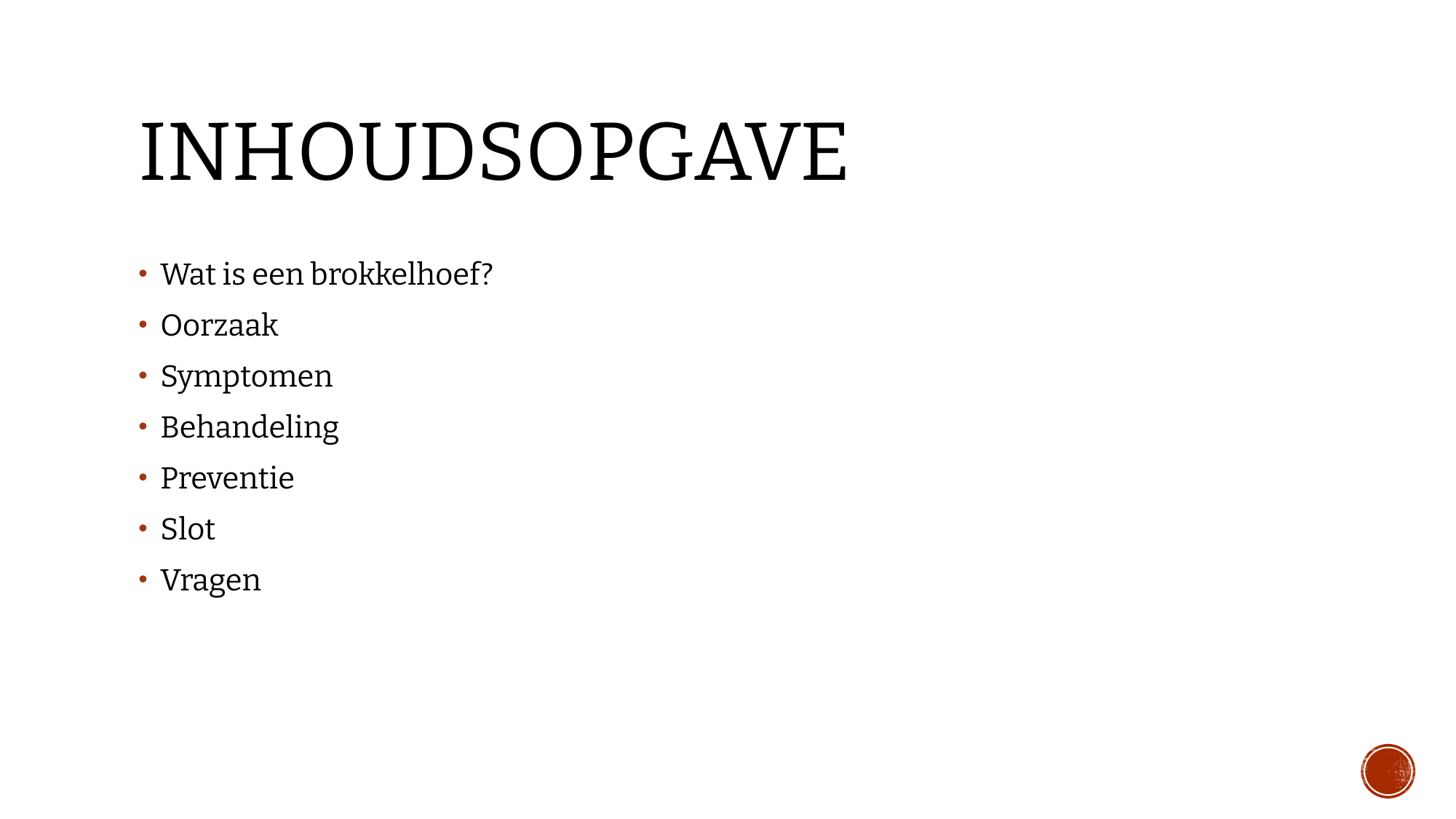

# Inhoudsopgave
Wat is een brokkelhoef?
Oorzaak
Symptomen
Behandeling
Preventie
Slot
Vragen